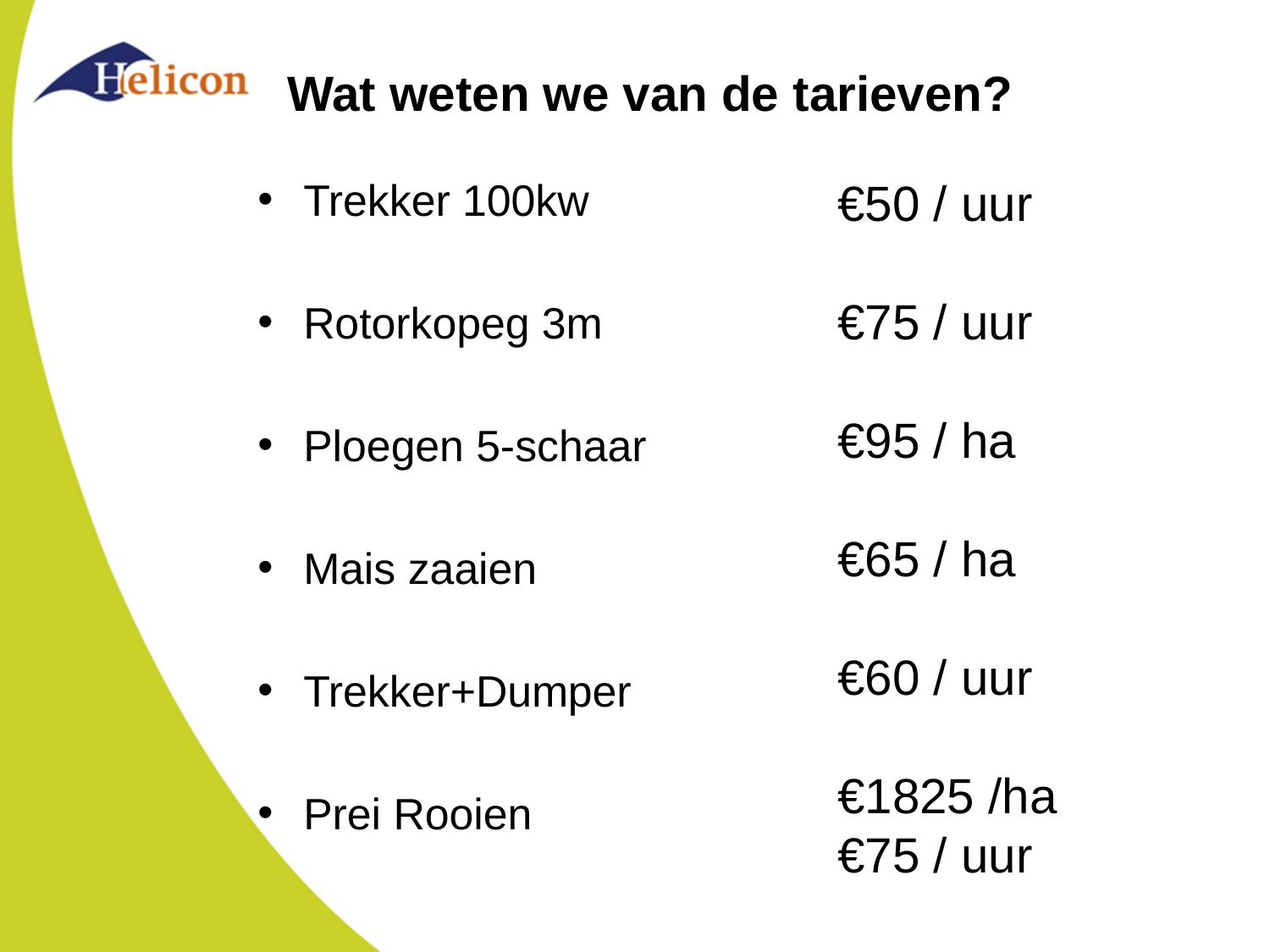

# Wat weten we van de tarieven?
Trekker 100kw

Rotorkopeg 3m

Ploegen 5-schaar

Mais zaaien

Trekker+Dumper

Prei Rooien

€50 / uur

€75 / uur

€95 / ha

€65 / ha

€60 / uur

€1825 /ha
€75 / uur